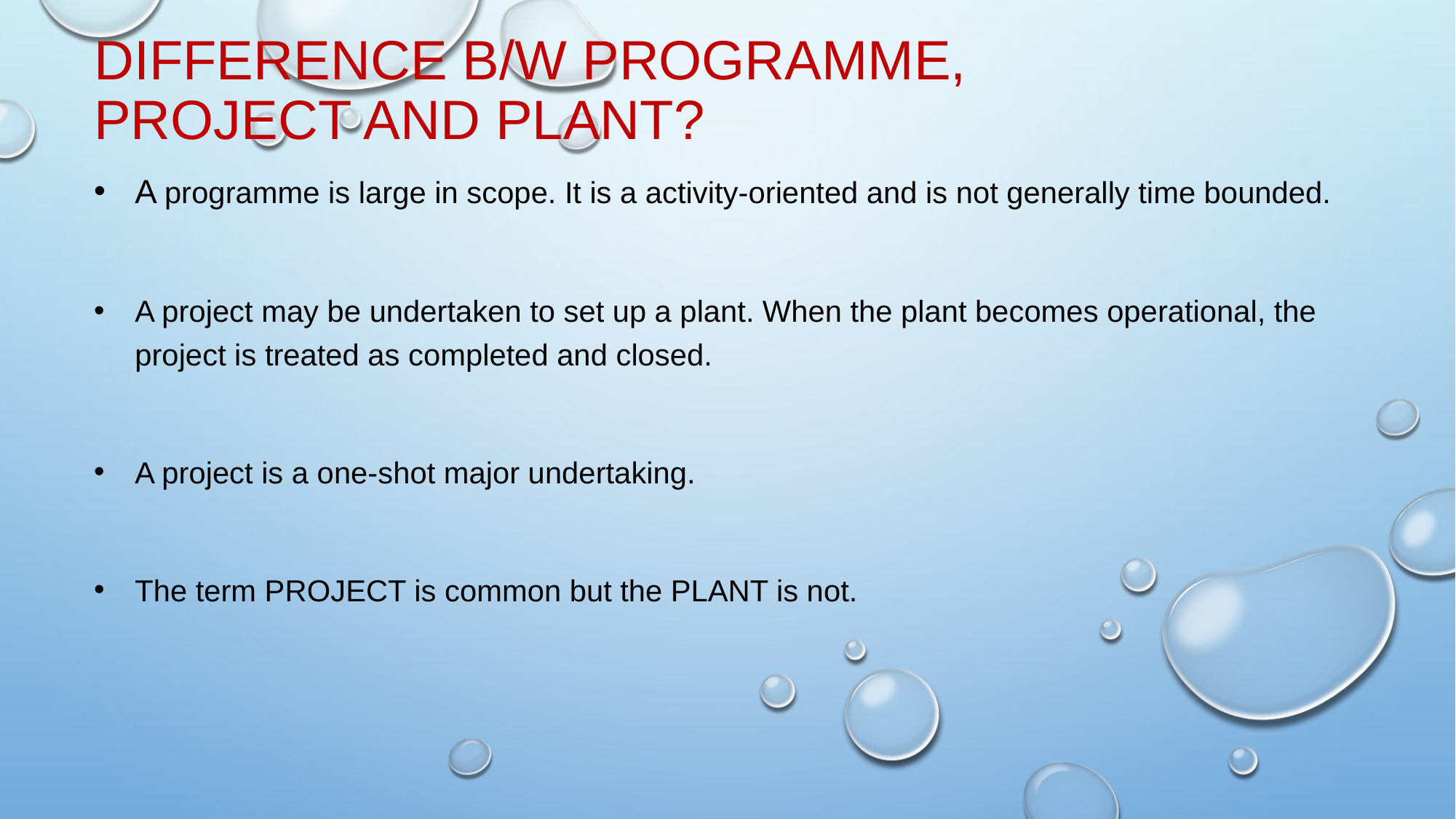

# difference b/w programme, project and plant?
A programme is large in scope. It is a activity-oriented and is not generally time bounded.

A project may be undertaken to set up a plant. When the plant becomes operational, the project is treated as completed and closed.

A project is a one-shot major undertaking.

The term PROJECT is common but the PLANT is not.